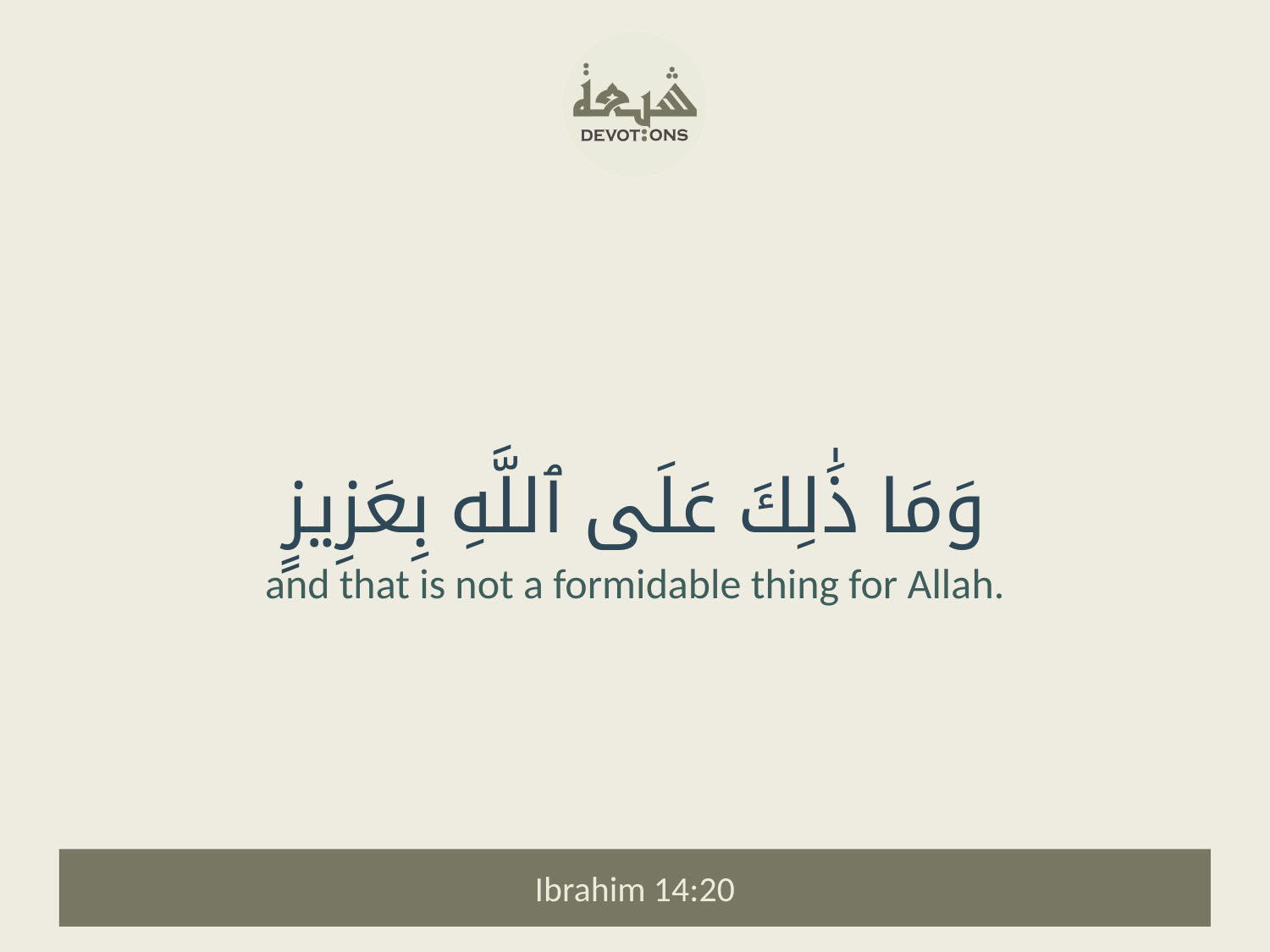

وَمَا ذَٰلِكَ عَلَى ٱللَّهِ بِعَزِيزٍ
and that is not a formidable thing for Allah.
Ibrahim 14:20